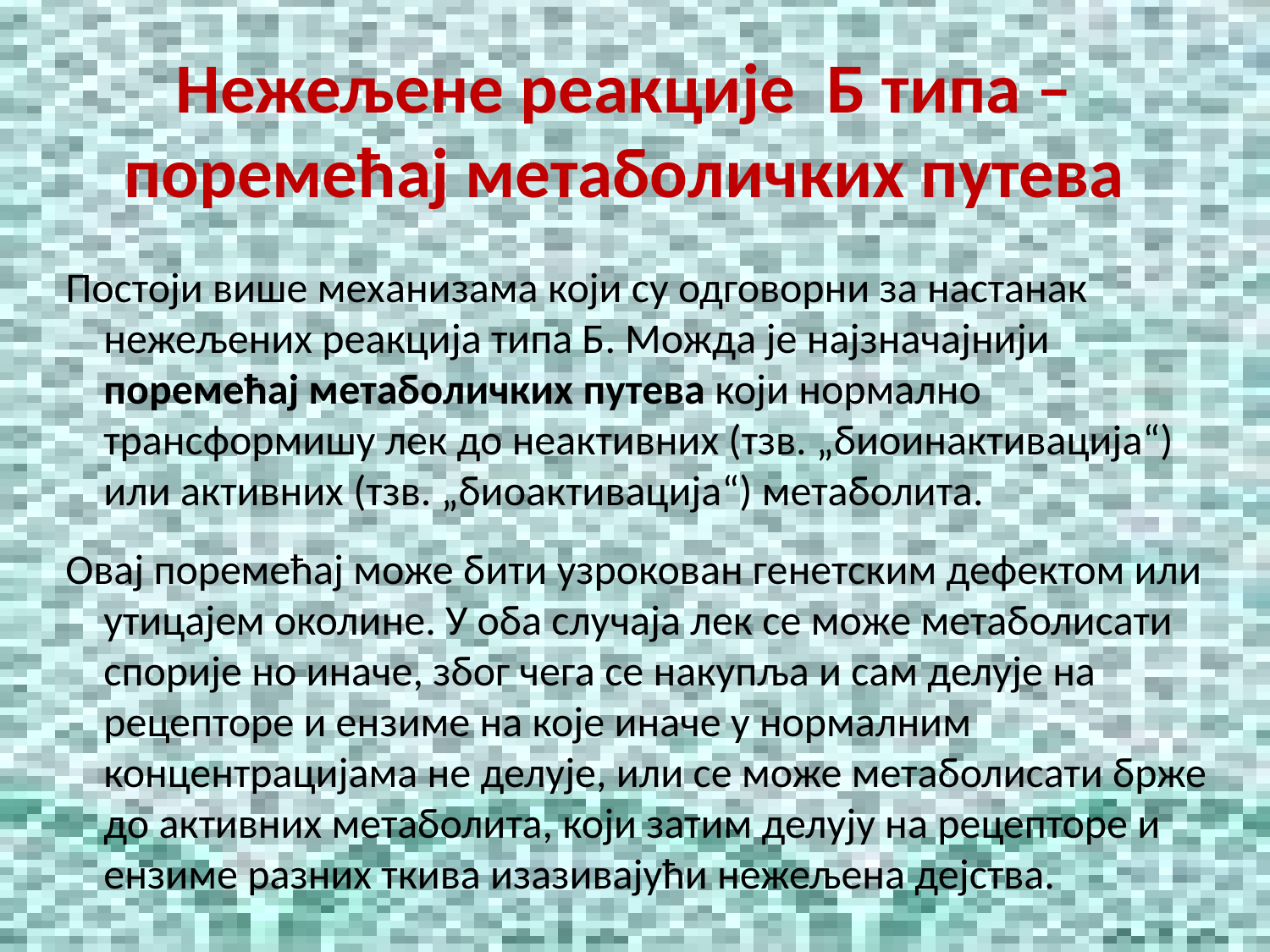

# Нежељене реакције  Б типа – поремећај метаболичких путева
Постоји више механизама који су одговорни за настанак нежељених реакција типа Б. Можда је најзначајнији поремећај метаболичких путева који нормално трансформишу лек до неактивних (тзв. „биоинактивација“) или активних (тзв. „биоактивација“) метаболита.

Овај поремећај може бити узрокован генетским дефектом или утицајем околине. У оба случаја лек се може метаболисати спорије но иначе, због чега се накупља и сам делује на рецепторе и ензиме на које иначе у нормалним концентрацијама не делује, или се може метаболисати брже до активних метаболита, који затим делују на рецепторе и ензиме разних ткива изазивајући нежељена дејства.